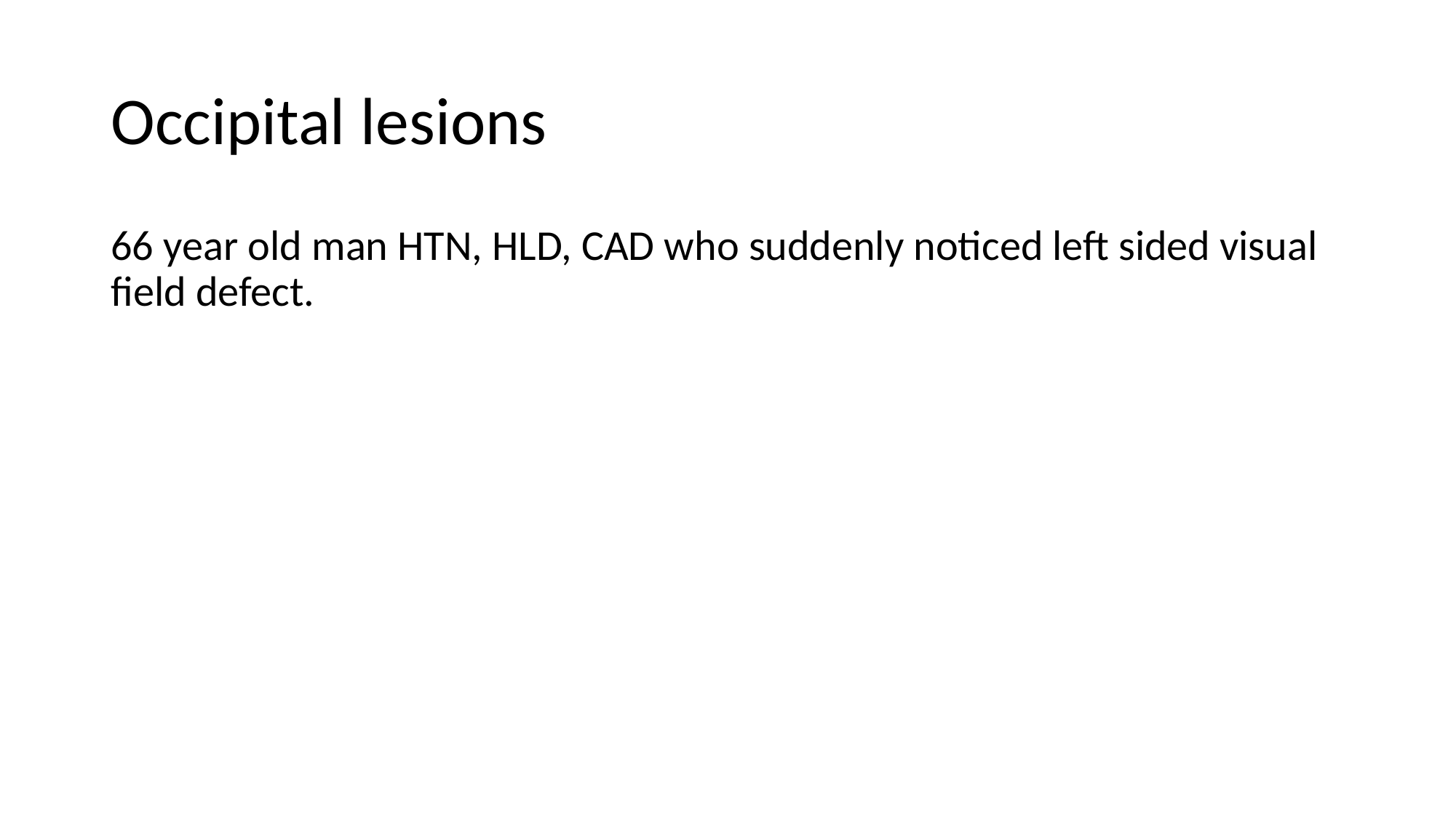

# Occipital lesions
66 year old man HTN, HLD, CAD who suddenly noticed left sided visual field defect.